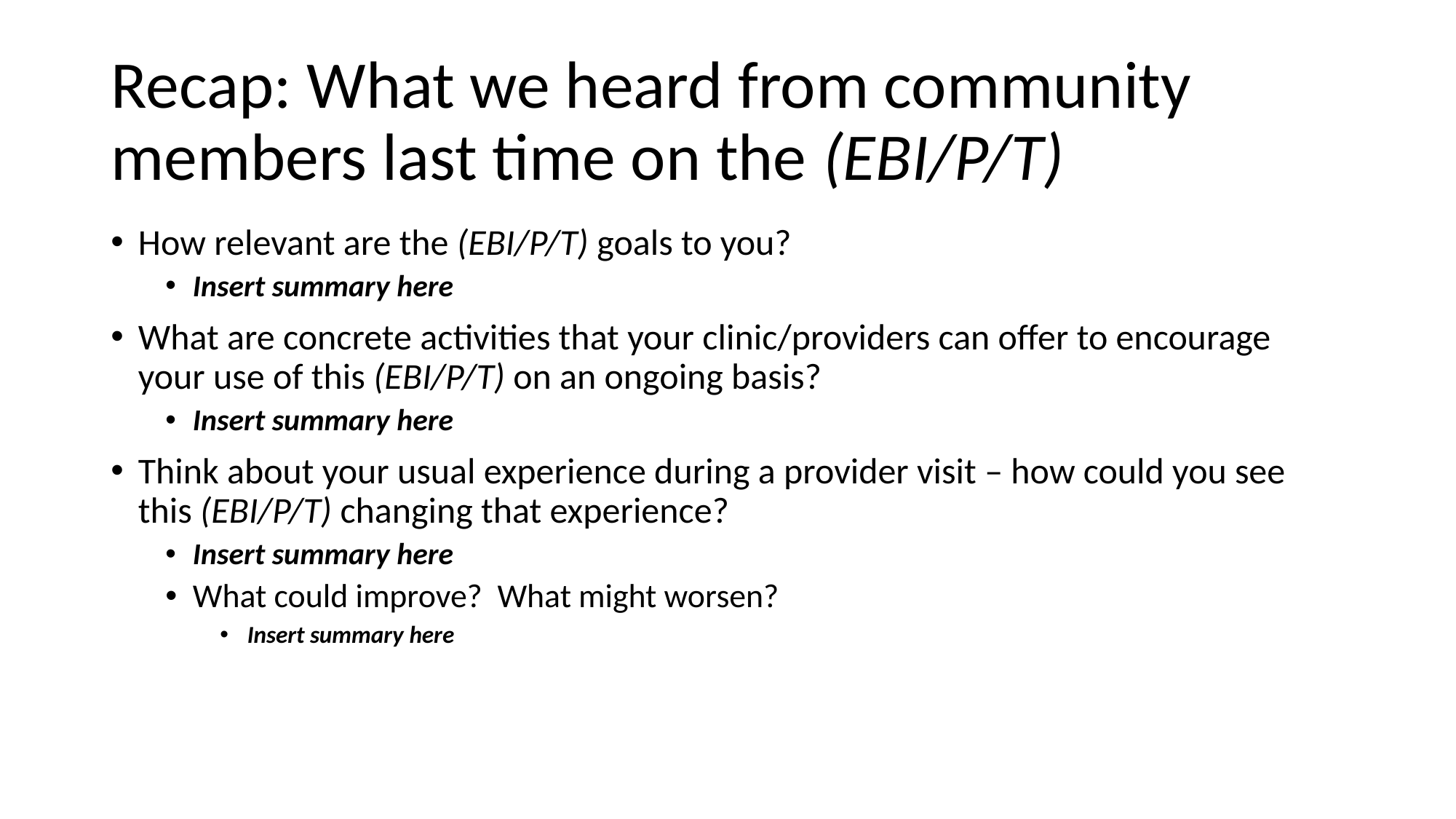

# Recap: What we heard from community members last time on the (EBI/P/T)
How relevant are the (EBI/P/T) goals to you?
Insert summary here
What are concrete activities that your clinic/providers can offer to encourage your use of this (EBI/P/T) on an ongoing basis?
Insert summary here
Think about your usual experience during a provider visit – how could you see this (EBI/P/T) changing that experience?
Insert summary here
What could improve?  What might worsen?
Insert summary here